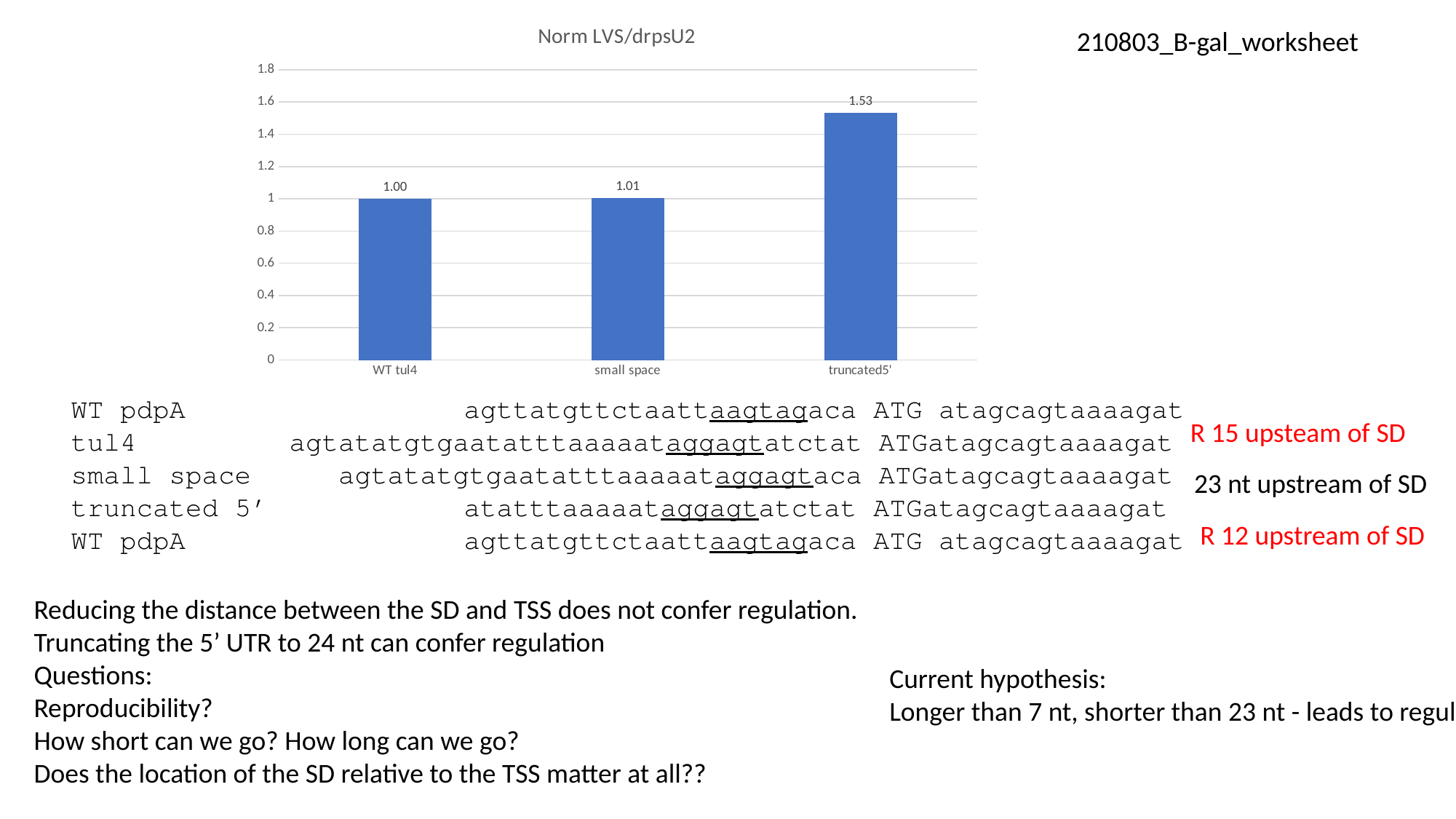

### Chart:

| Category | Norm LVS/drpsU2 |
|---|---|
| WT tul4 | 1.0 |
| small space | 1.0053389753753992 |
| truncated5' | 1.5333703549388276 |
210803_B-gal_worksheet
WT pdpA		    agttatgttctaattaagtagaca ATG atagcagtaaaagat
tul4	 	agtatatgtgaatatttaaaaataggagtatctat ATGatagcagtaaaagat
small space 	   agtatatgtgaatatttaaaaataggagtaca ATGatagcagtaaaagat
truncated 5’		    atatttaaaaataggagtatctat ATGatagcagtaaaagat
WT pdpA		    agttatgttctaattaagtagaca ATG atagcagtaaaagat

R 15 upsteam of SD
23 nt upstream of SD
R 12 upstream of SD
Reducing the distance between the SD and TSS does not confer regulation.
Truncating the 5’ UTR to 24 nt can confer regulation
Questions:
Reproducibility?
How short can we go? How long can we go?
Does the location of the SD relative to the TSS matter at all??

Current hypothesis:
Longer than 7 nt, shorter than 23 nt - leads to regulation